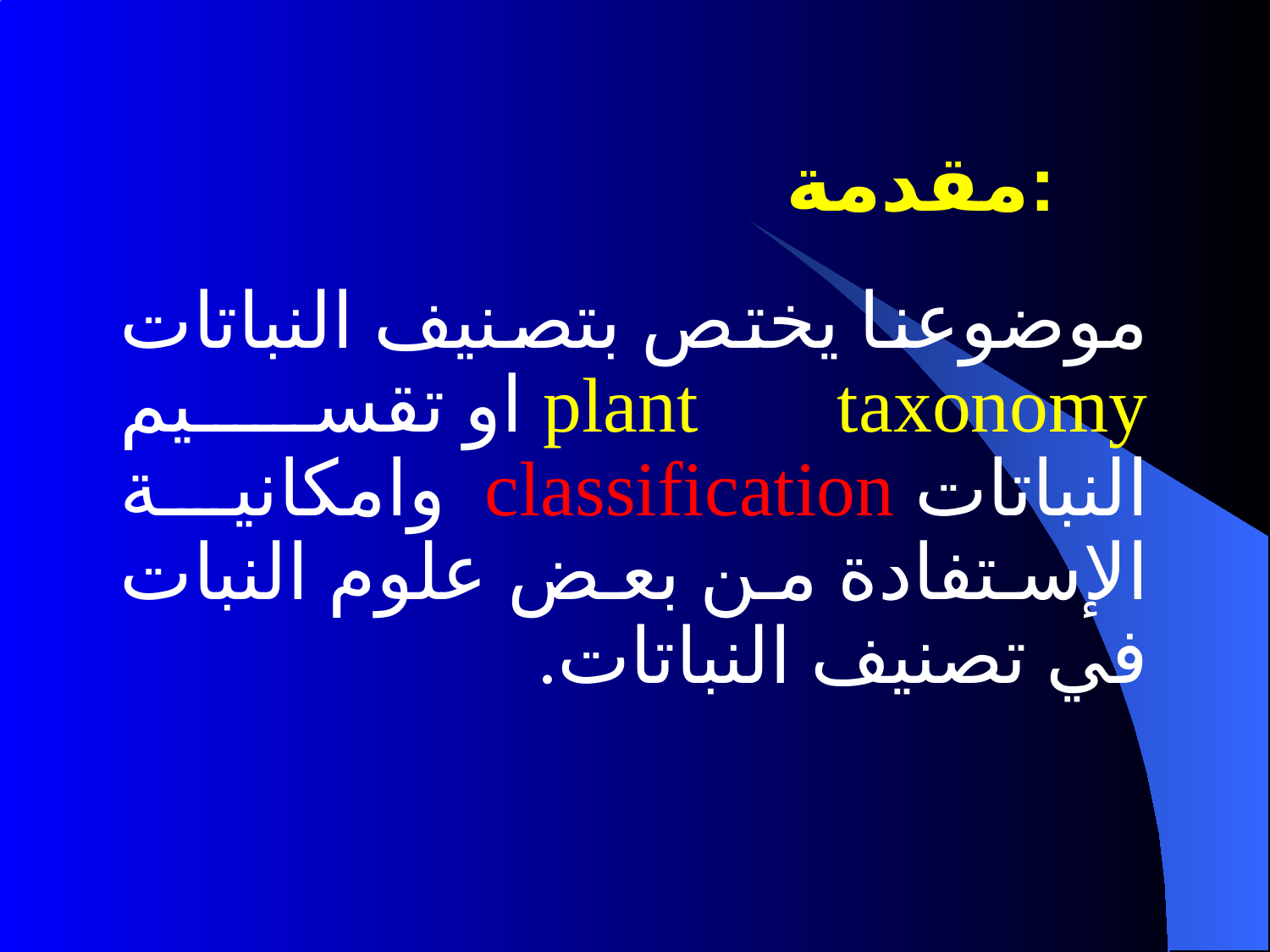

# مقدمة:
موضوعنا يختص بتصنيف النباتات plant taxonomy او تقسيم النباتات classification  وامكانية الإستفادة من بعض علوم النبات في تصنيف النباتات.